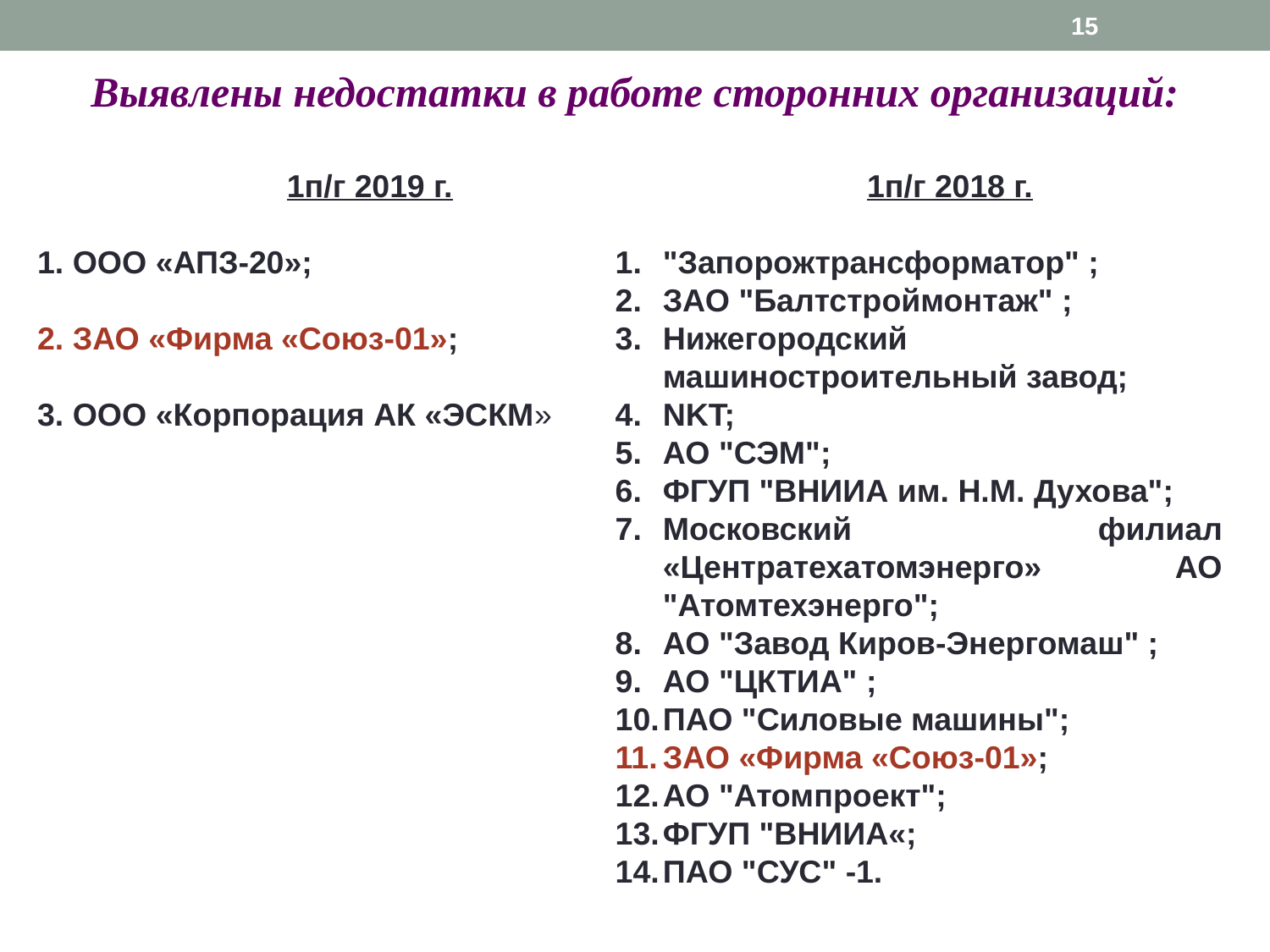

15
Выявлены недостатки в работе сторонних организаций:
1п/г 2019 г.

1. ООО «АПЗ-20»;

2. ЗАО «Фирма «Союз-01»;

3. ООО «Корпорация АК «ЭСКМ»
1п/г 2018 г.

"Запорожтрансформатор" ;
ЗАО "Балтстроймонтаж" ;
Нижегородский машиностроительный завод;
NKT;
АО "СЭМ";
ФГУП "ВНИИА им. Н.М. Духова";
Московский филиал «Центратехатомэнерго» АО "Атомтехэнерго";
АО "Завод Киров-Энергомаш" ;
АО "ЦКТИА" ;
ПАО "Силовые машины";
ЗАО «Фирма «Союз-01»;
АО "Атомпроект";
ФГУП "ВНИИА«;
ПАО "СУС" -1.